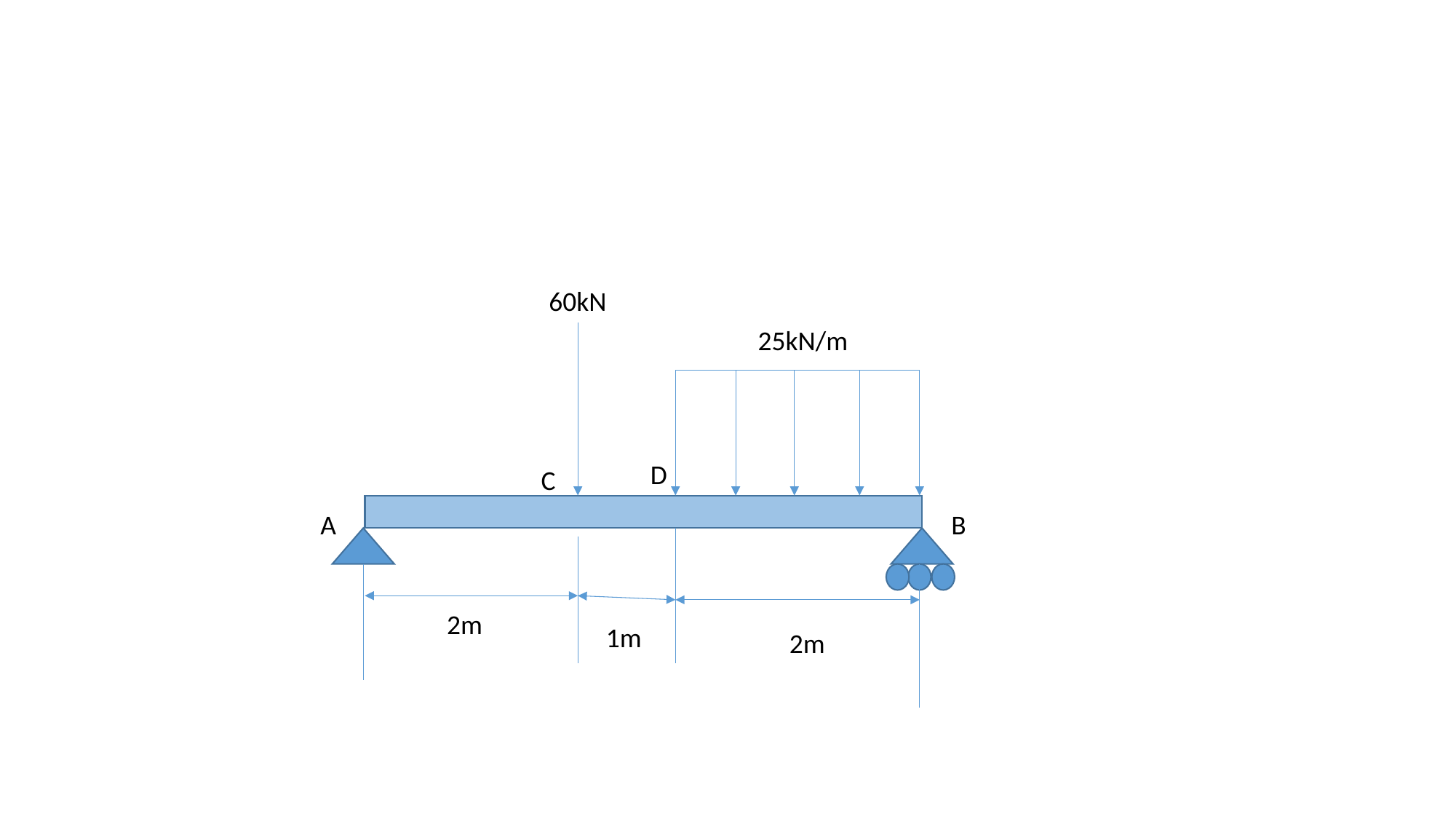

60kN
25kN/m
D
C

A
B

2m
1m
2m